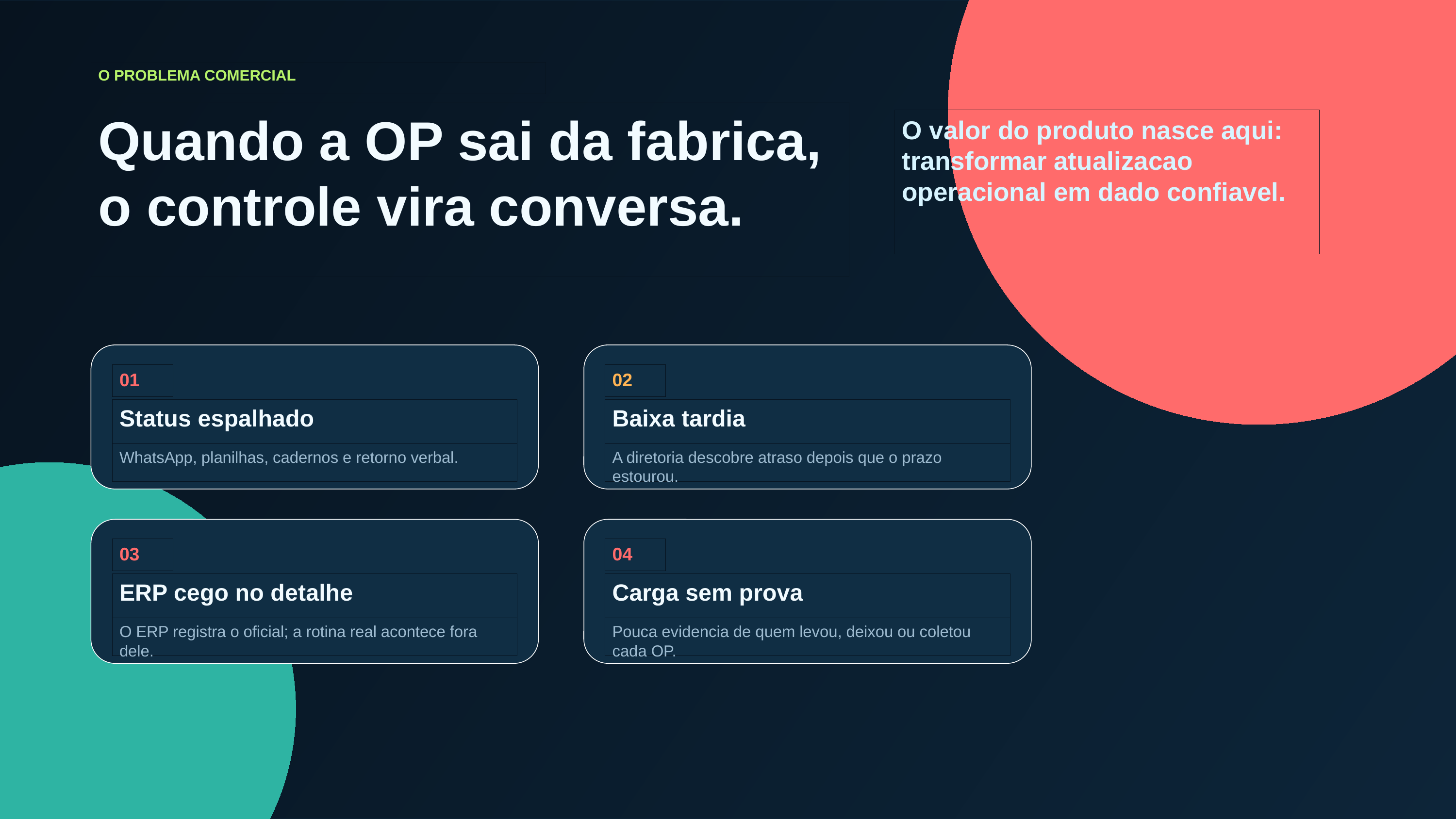

O PROBLEMA COMERCIAL
Quando a OP sai da fabrica, o controle vira conversa.
O valor do produto nasce aqui: transformar atualizacao operacional em dado confiavel.

01
02
Status espalhado
Baixa tardia
WhatsApp, planilhas, cadernos e retorno verbal.
A diretoria descobre atraso depois que o prazo estourou.

03
04
ERP cego no detalhe
Carga sem prova
O ERP registra o oficial; a rotina real acontece fora dele.
Pouca evidencia de quem levou, deixou ou coletou cada OP.